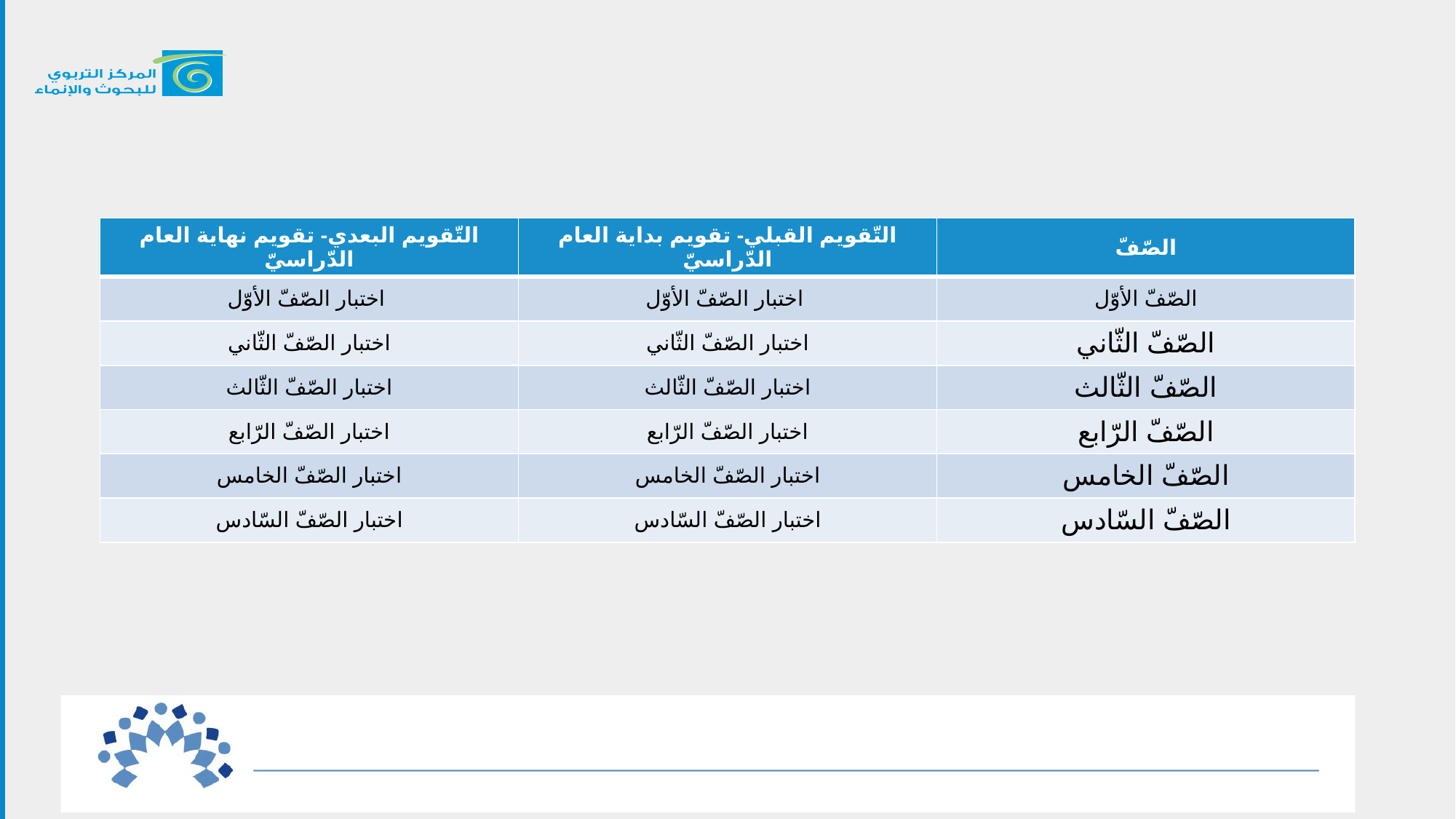

# آلية تطبيق أدوات التّقويم - الكتابة
| التّقويم البعدي- تقويم نهاية العام الدّراسيّ | التّقويم القبلي- تقويم بداية العام الدّراسيّ | الصّفّ |
| --- | --- | --- |
| اختبار الصّفّ الأوّل | اختبار الصّفّ الأوّل | الصّفّ الأوّل |
| اختبار الصّفّ الثّاني | اختبار الصّفّ الثّاني | الصّفّ الثّاني |
| اختبار الصّفّ الثّالث | اختبار الصّفّ الثّالث | الصّفّ الثّالث |
| اختبار الصّفّ الرّابع | اختبار الصّفّ الرّابع | الصّفّ الرّابع |
| اختبار الصّفّ الخامس | اختبار الصّفّ الخامس | الصّفّ الخامس |
| اختبار الصّفّ السّادس | اختبار الصّفّ السّادس | الصّفّ السّادس |